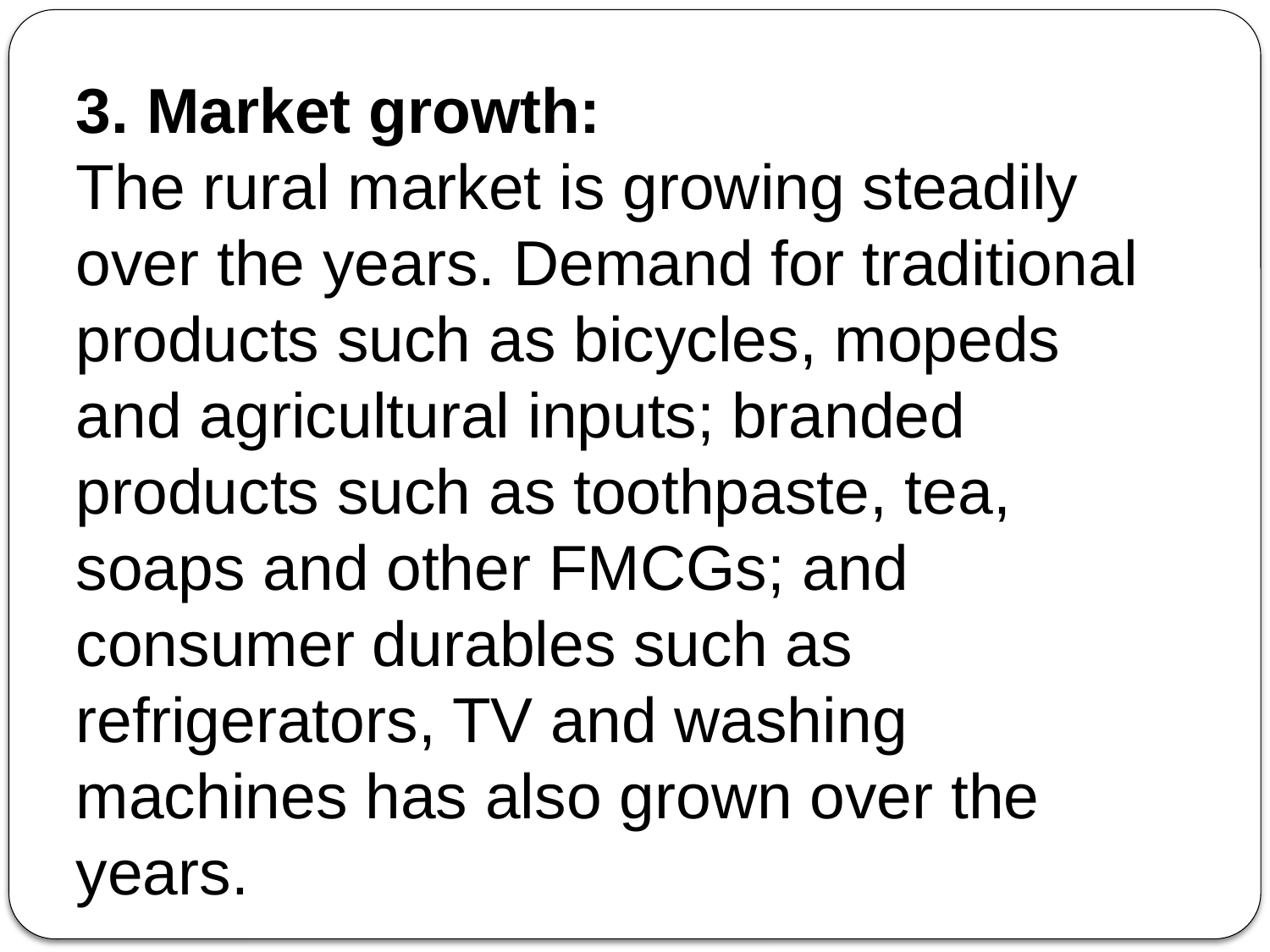

3. Market growth:
The rural market is growing steadily over the years. Demand for traditional products such as bicycles, mopeds and agricultural inputs; branded products such as toothpaste, tea, soaps and other FMCGs; and consumer durables such as refrigerators, TV and washing machines has also grown over the years.